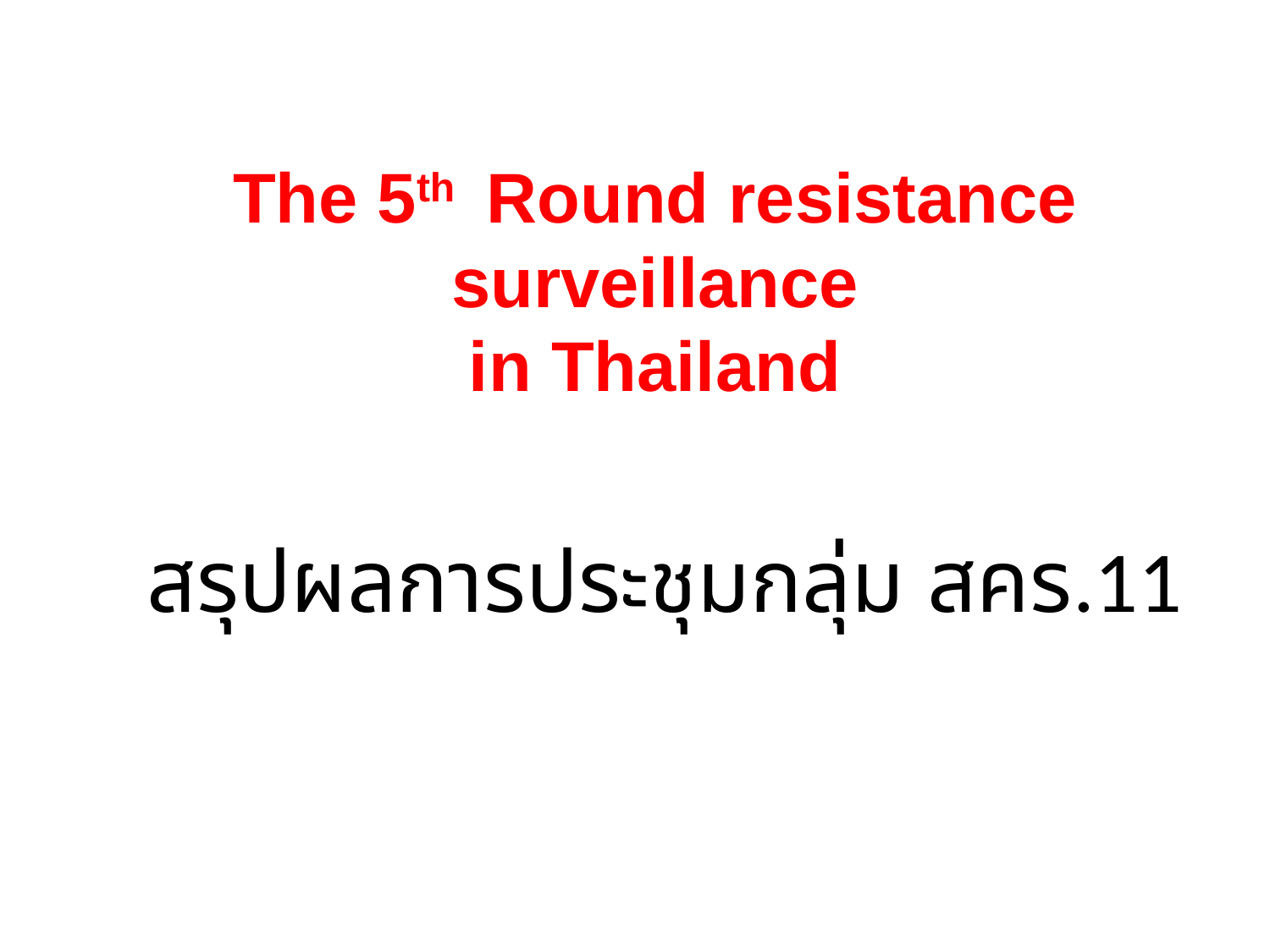

The 5th  Round resistance surveillance
in Thailand
# สรุปผลการประชุมกลุ่ม สคร.11